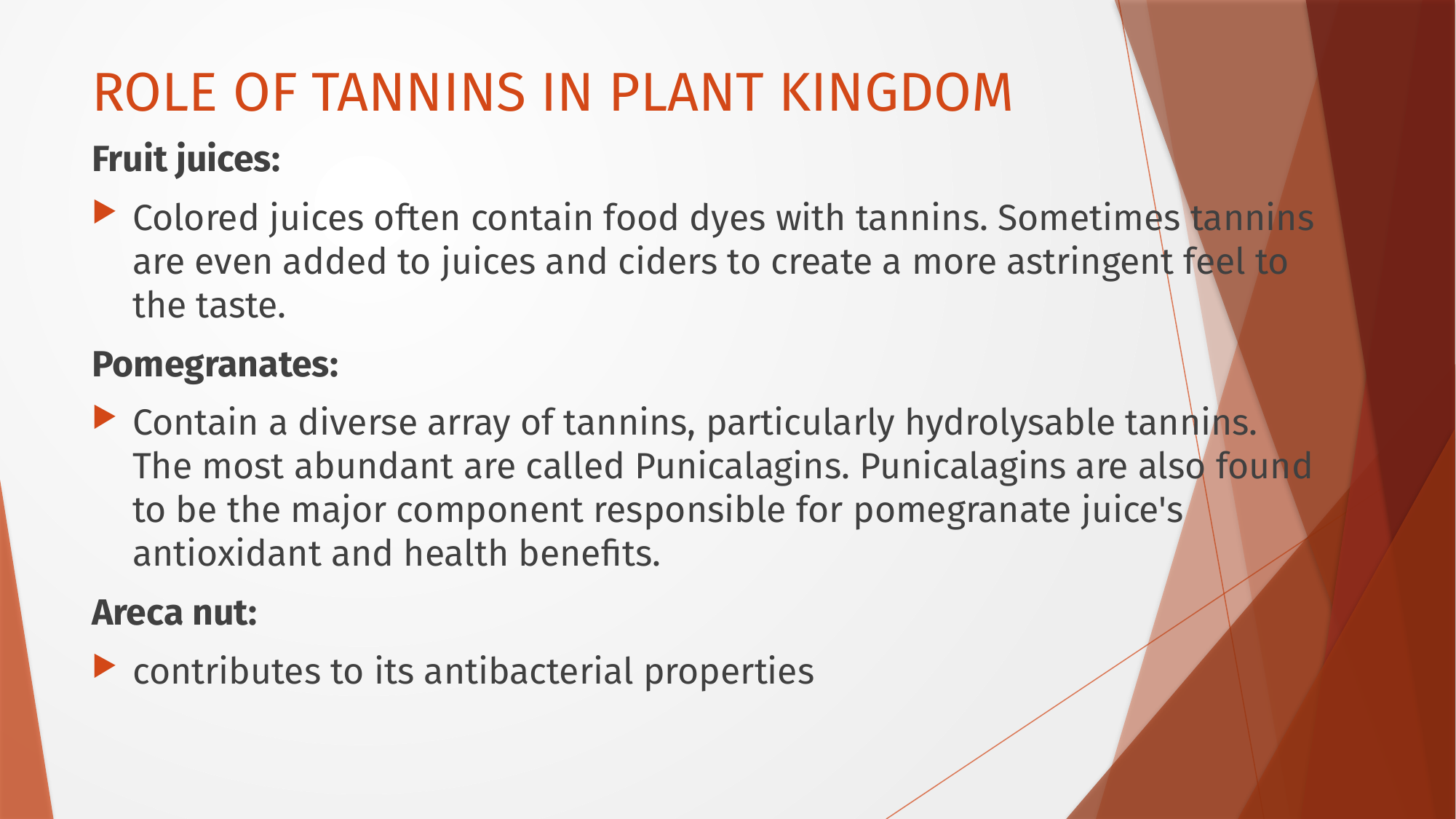

# ROLE OF TANNINS IN PLANT KINGDOM
Fruit juices:
Colored juices often contain food dyes with tannins. Sometimes tannins are even added to juices and ciders to create a more astringent feel to the taste.
Pomegranates:
Contain a diverse array of tannins, particularly hydrolysable tannins. The most abundant are called Punicalagins. Punicalagins are also found to be the major component responsible for pomegranate juice's antioxidant and health benefits.
Areca nut:
contributes to its antibacterial properties